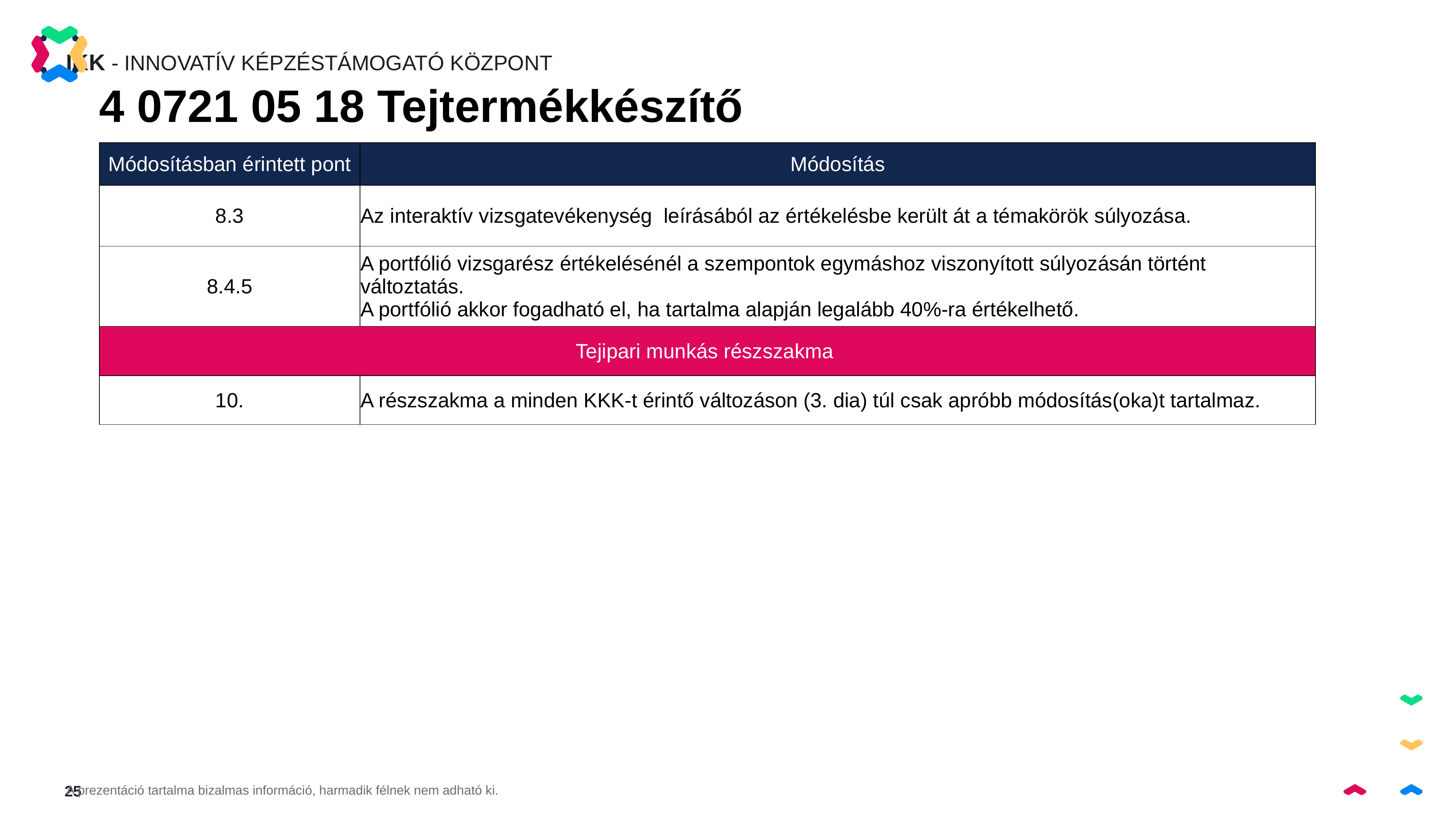

4 0721 05 18 Tejtermékkészítő
| Módosításban érintett pont | Módosítás |
| --- | --- |
| 8.3 | Az interaktív vizsgatevékenység leírásából az értékelésbe került át a témakörök súlyozása. |
| 8.4.5 | A portfólió vizsgarész értékelésénél a szempontok egymáshoz viszonyított súlyozásán történt változtatás. A portfólió akkor fogadható el, ha tartalma alapján legalább 40%-ra értékelhető. |
| Tejipari munkás részszakma |  |
| 10. | A részszakma a minden KKK-t érintő változáson (3. dia) túl csak apróbb módosítás(oka)t tartalmaz. |